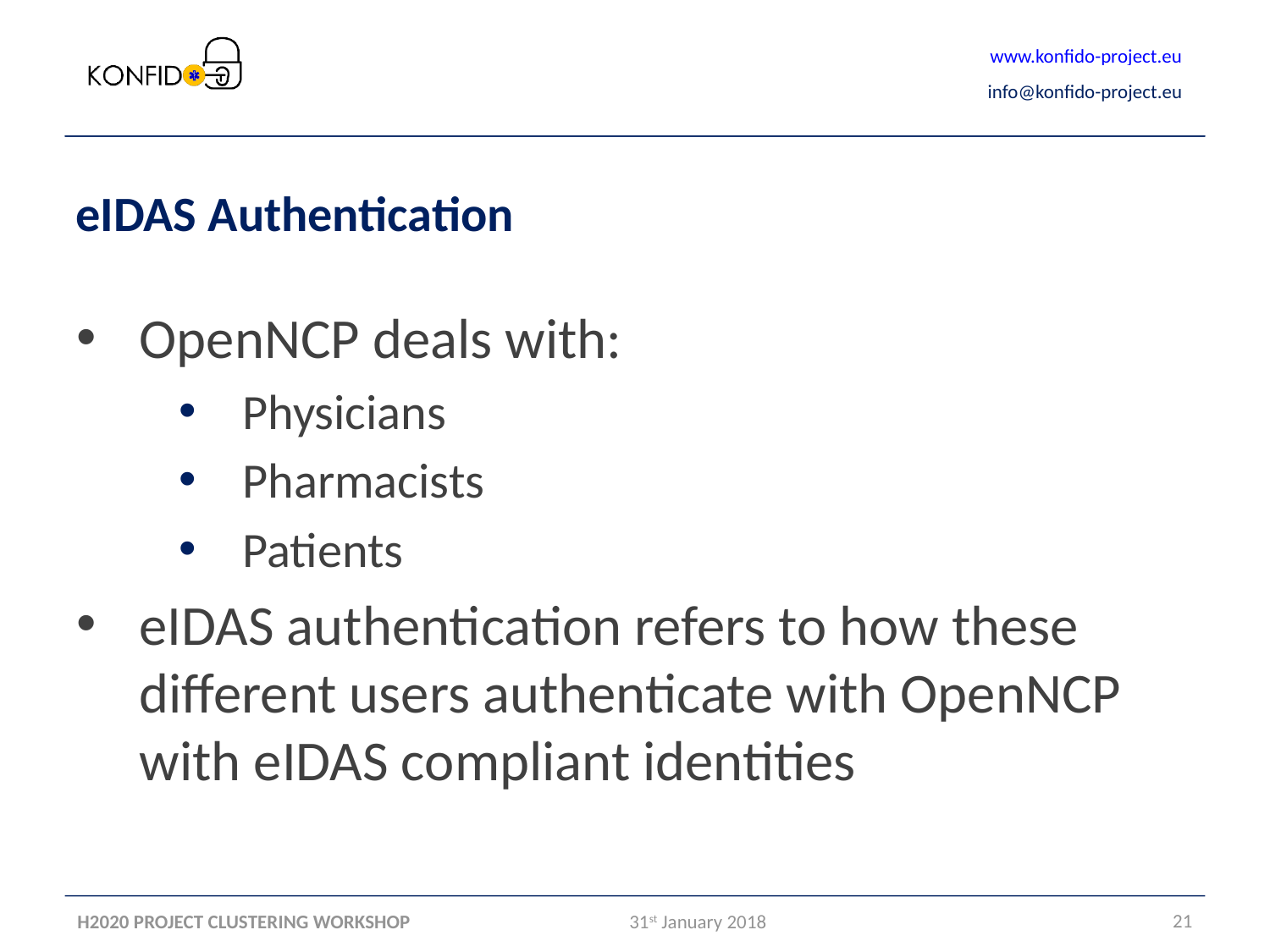

eIDAS Authentication
OpenNCP deals with:
Physicians
Pharmacists
Patients
eIDAS authentication refers to how these different users authenticate with OpenNCP with eIDAS compliant identities
H2020 PROJECT CLUSTERING WORKSHOP
21
31st January 2018